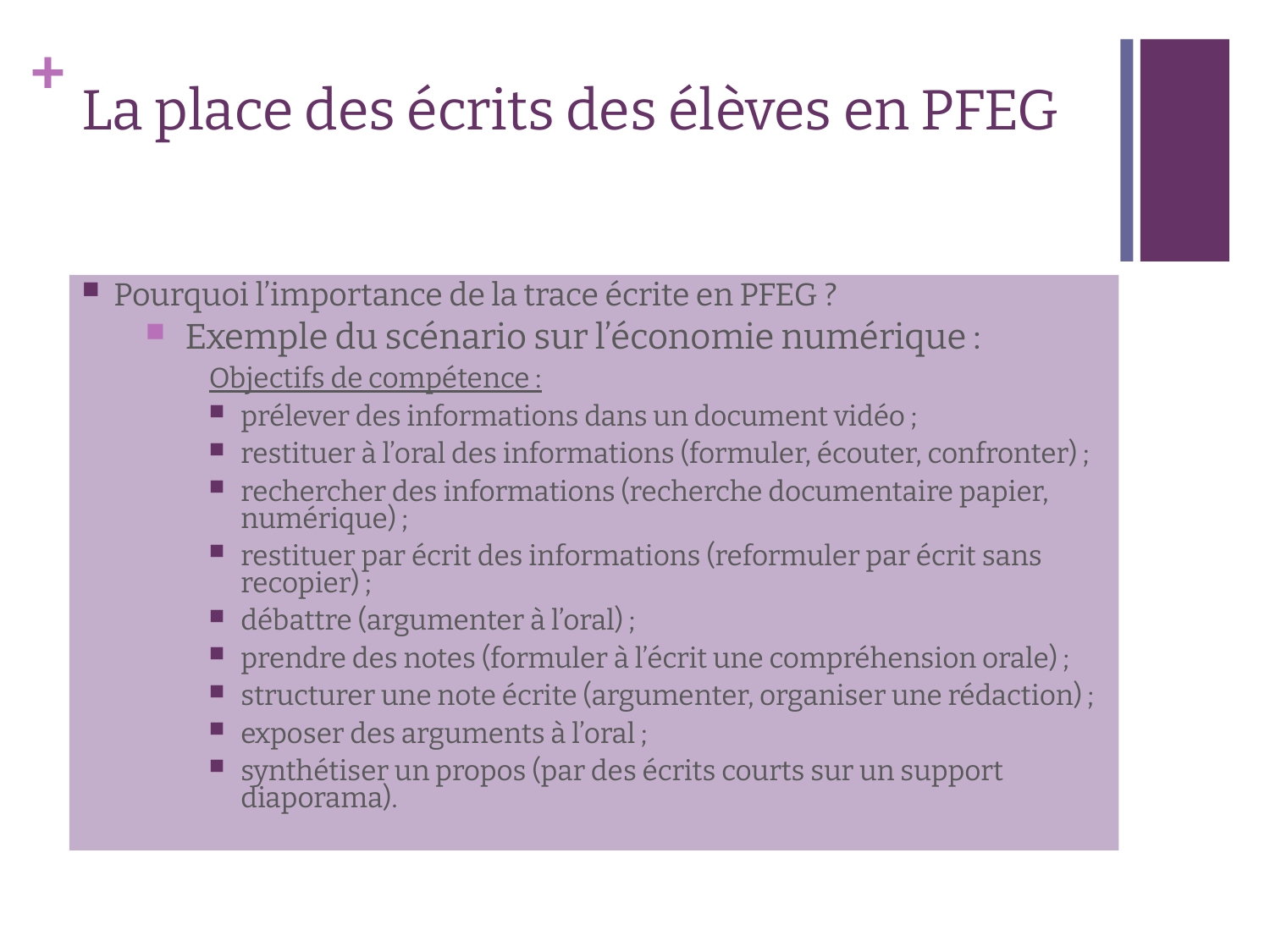

La place des écrits des élèves en PFEG
Pourquoi l’importance de la trace écrite en PFEG ?
Exemple du scénario sur l’économie numérique :
Objectifs de compétence :
prélever des informations dans un document vidéo ;
restituer à l’oral des informations (formuler, écouter, confronter) ;
rechercher des informations (recherche documentaire papier, numérique) ;
restituer par écrit des informations (reformuler par écrit sans recopier) ;
débattre (argumenter à l’oral) ;
prendre des notes (formuler à l’écrit une compréhension orale) ;
structurer une note écrite (argumenter, organiser une rédaction) ;
exposer des arguments à l’oral ;
synthétiser un propos (par des écrits courts sur un support diaporama).